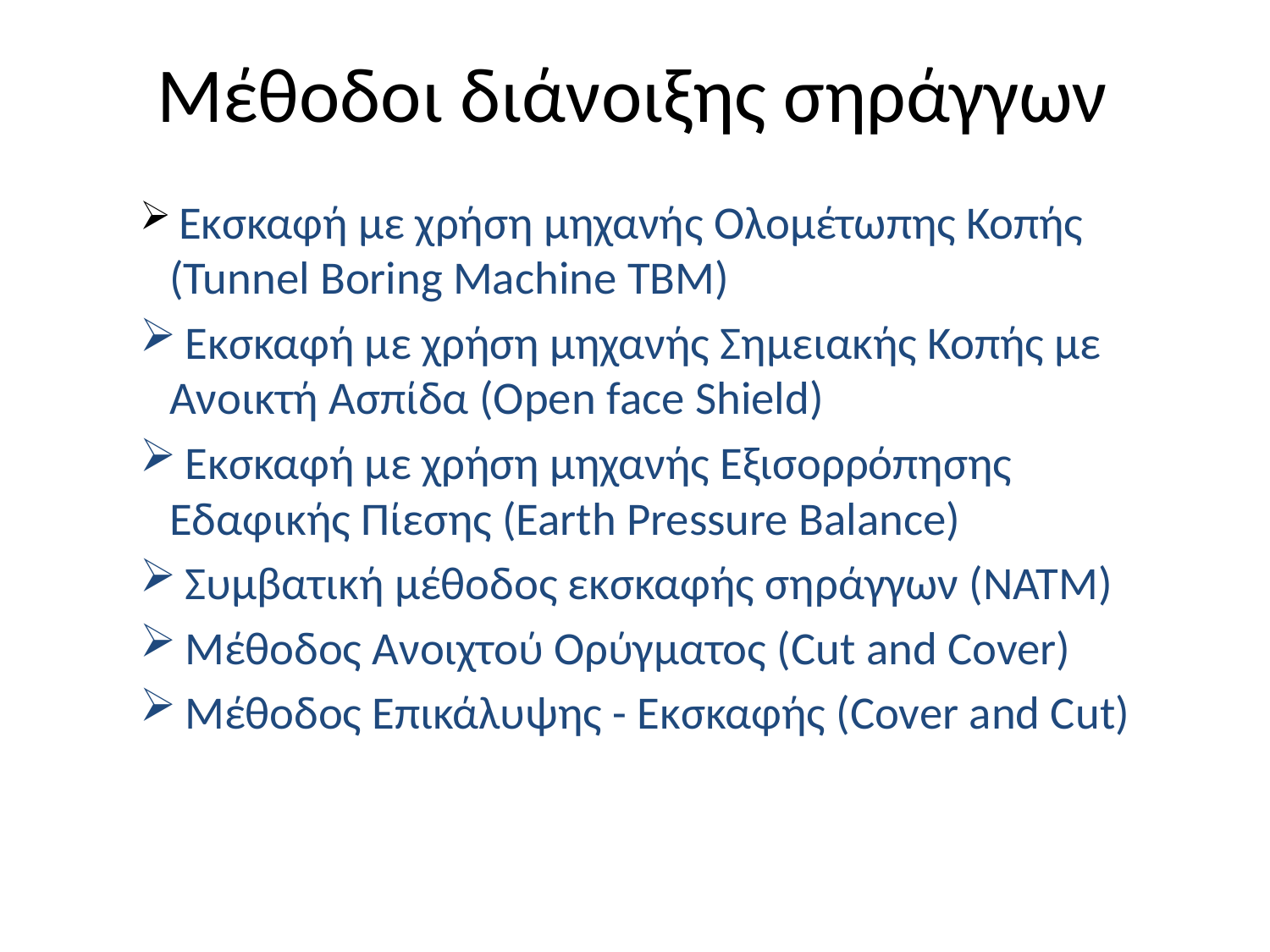

# Μέθοδοι διάνοιξης σηράγγων
 Εκσκαφή με χρήση μηχανής Ολομέτωπης Κοπής (Tunnel Boring Machine TBM)
 Εκσκαφή με χρήση μηχανής Σημειακής Κοπής με Ανοικτή Ασπίδα (Open face Shield)
 Εκσκαφή με χρήση μηχανής Εξισορρόπησης Εδαφικής Πίεσης (Earth Pressure Balance)
 Συμβατική μέθοδος εκσκαφής σηράγγων (ΝΑΤΜ)
 Μέθοδος Ανοιχτού Ορύγματος (Cut and Cover)
 Μέθοδος Επικάλυψης - Εκσκαφής (Cover and Cut)